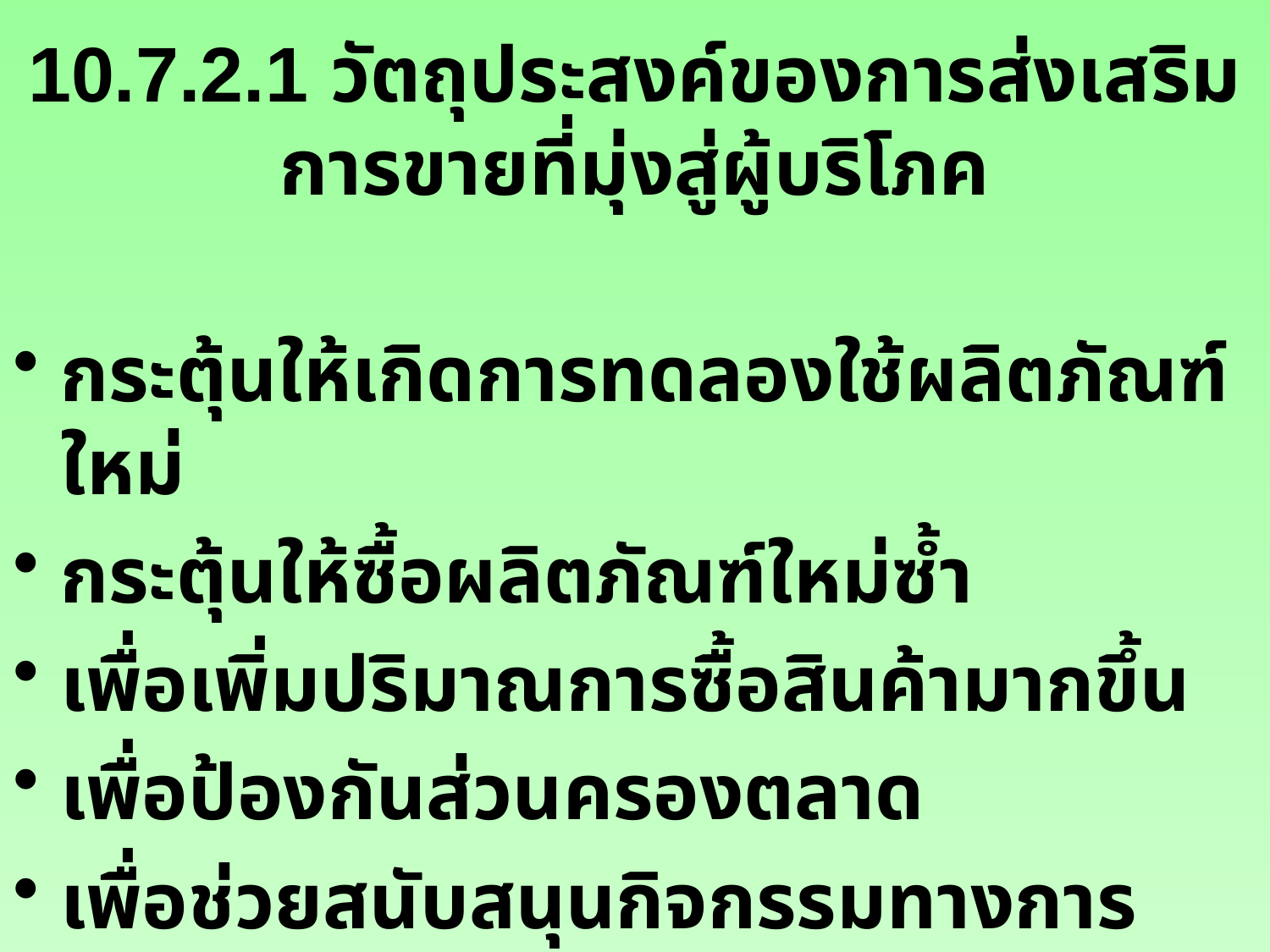

# 10.7.2.1 วัตถุประสงค์ของการส่งเสริมการขายที่มุ่งสู่ผู้บริโภค
กระตุ้นให้เกิดการทดลองใช้ผลิตภัณฑ์ใหม่
กระตุ้นให้ซื้อผลิตภัณฑ์ใหม่ซ้ำ
เพื่อเพิ่มปริมาณการซื้อสินค้ามากขึ้น
เพื่อป้องกันส่วนครองตลาด
เพื่อช่วยสนับสนุนกิจกรรมทางการตลาดและการโฆษณา